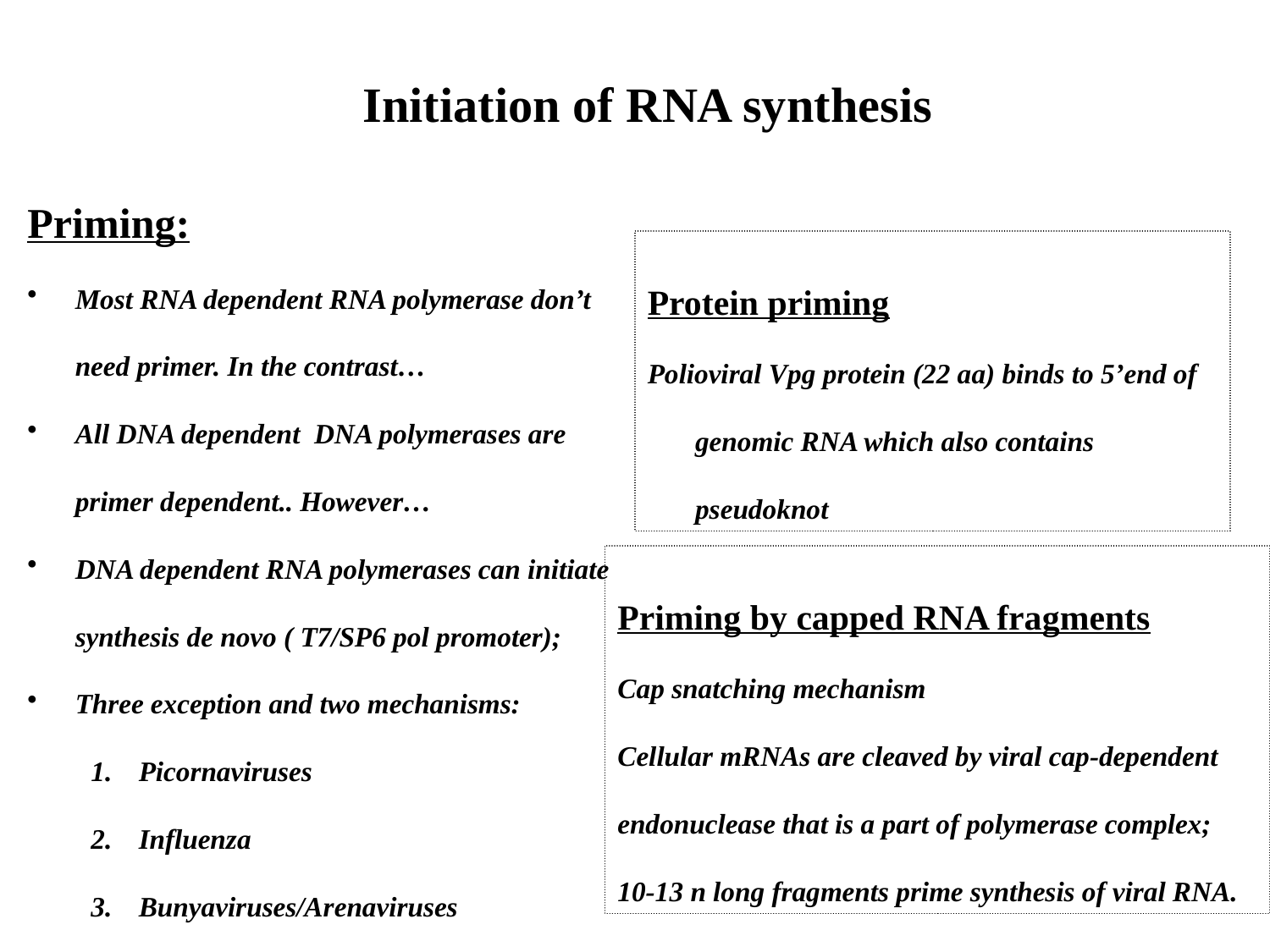

Initiation of RNA synthesis
Priming:
Most RNA dependent RNA polymerase don’t need primer. In the contrast…
All DNA dependent  DNA polymerases are primer dependent.. However…
DNA dependent RNA polymerases can initiate synthesis de novo ( T7/SP6 pol promoter);
Three exception and two mechanisms:
Picornaviruses
Influenza
Bunyaviruses/Arenaviruses
Protein priming
Polioviral Vpg protein (22 aa) binds to 5’end of genomic RNA which also contains pseudoknot
Priming by capped RNA fragments
Cap snatching mechanism
Cellular mRNAs are cleaved by viral cap-dependent endonuclease that is a part of polymerase complex;
10-13 n long fragments prime synthesis of viral RNA.